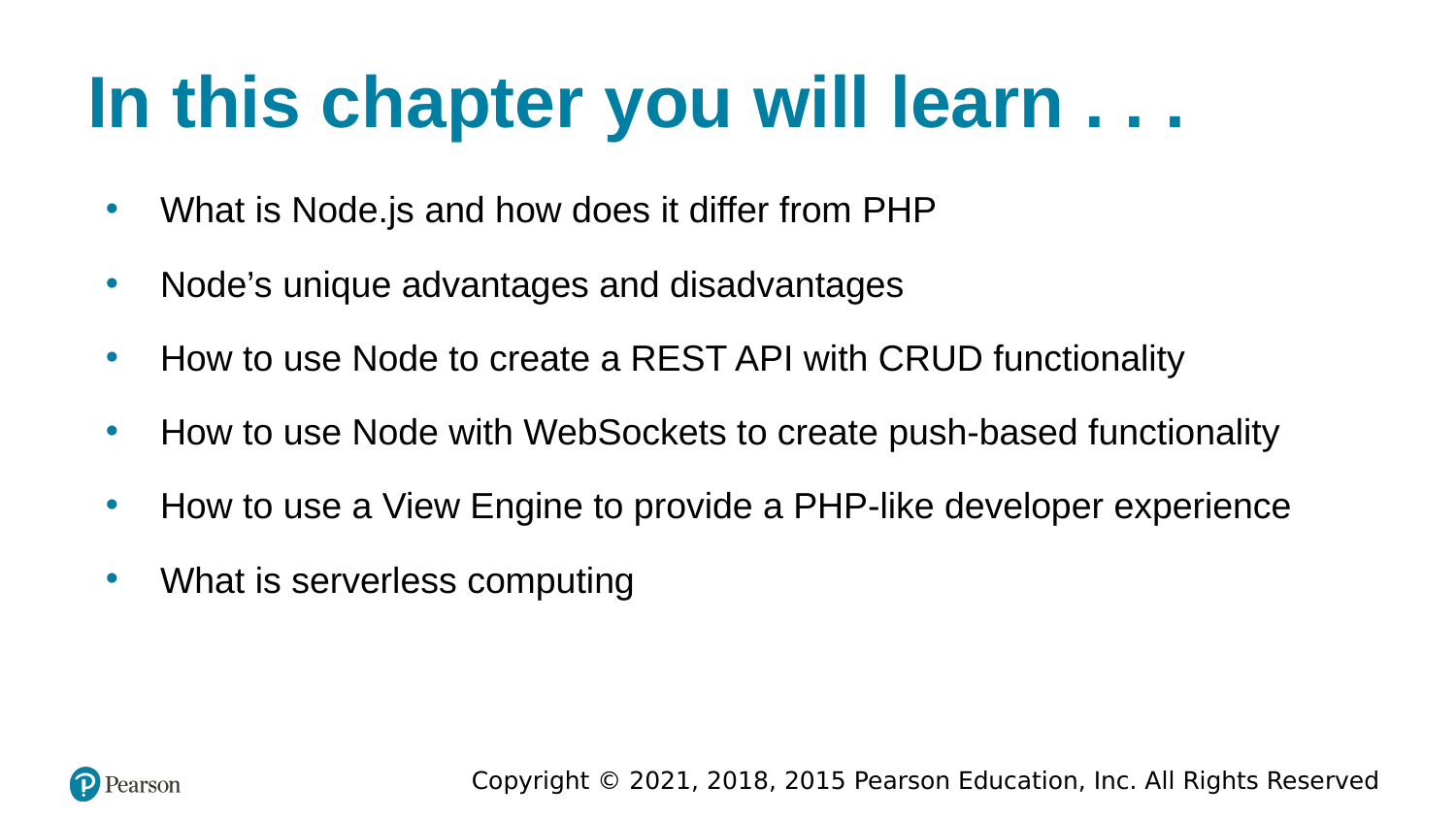

# In this chapter you will learn . . .
What is Node.js and how does it differ from PHP
Node’s unique advantages and disadvantages
How to use Node to create a REST API with CRUD functionality
How to use Node with WebSockets to create push-based functionality
How to use a View Engine to provide a PHP-like developer experience
What is serverless computing